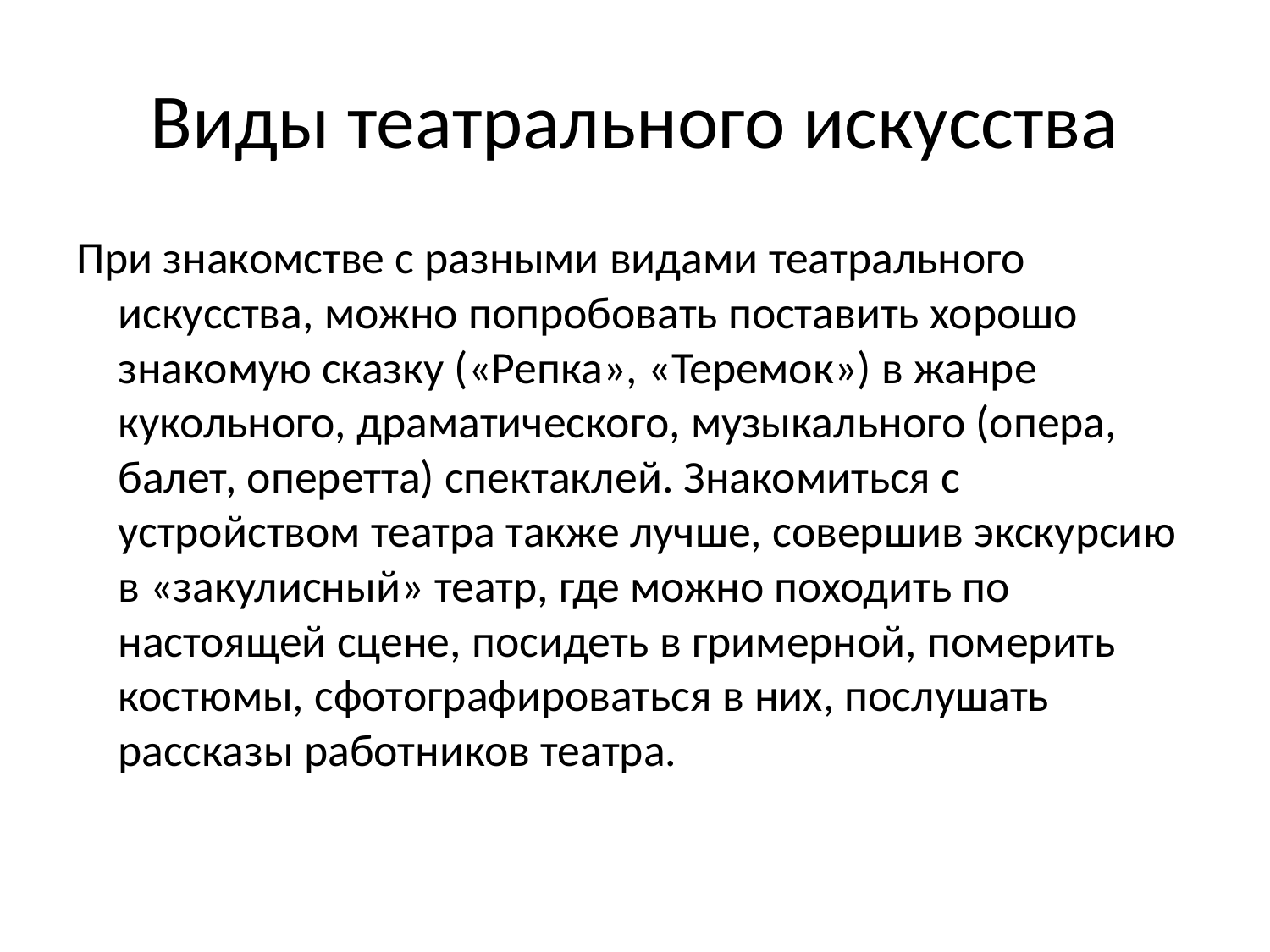

# Виды театрального искусства
При знакомстве с разными видами театрального искусства, можно попробовать поставить хорошо знакомую сказку («Репка», «Теремок») в жанре кукольного, драматического, музыкального (опера, балет, оперетта) спектаклей. Знакомиться с устройством театра также лучше, совершив экскурсию в «закулисный» театр, где можно походить по настоящей сцене, посидеть в гримерной, померить костюмы, сфотографироваться в них, послушать рассказы работников театра.